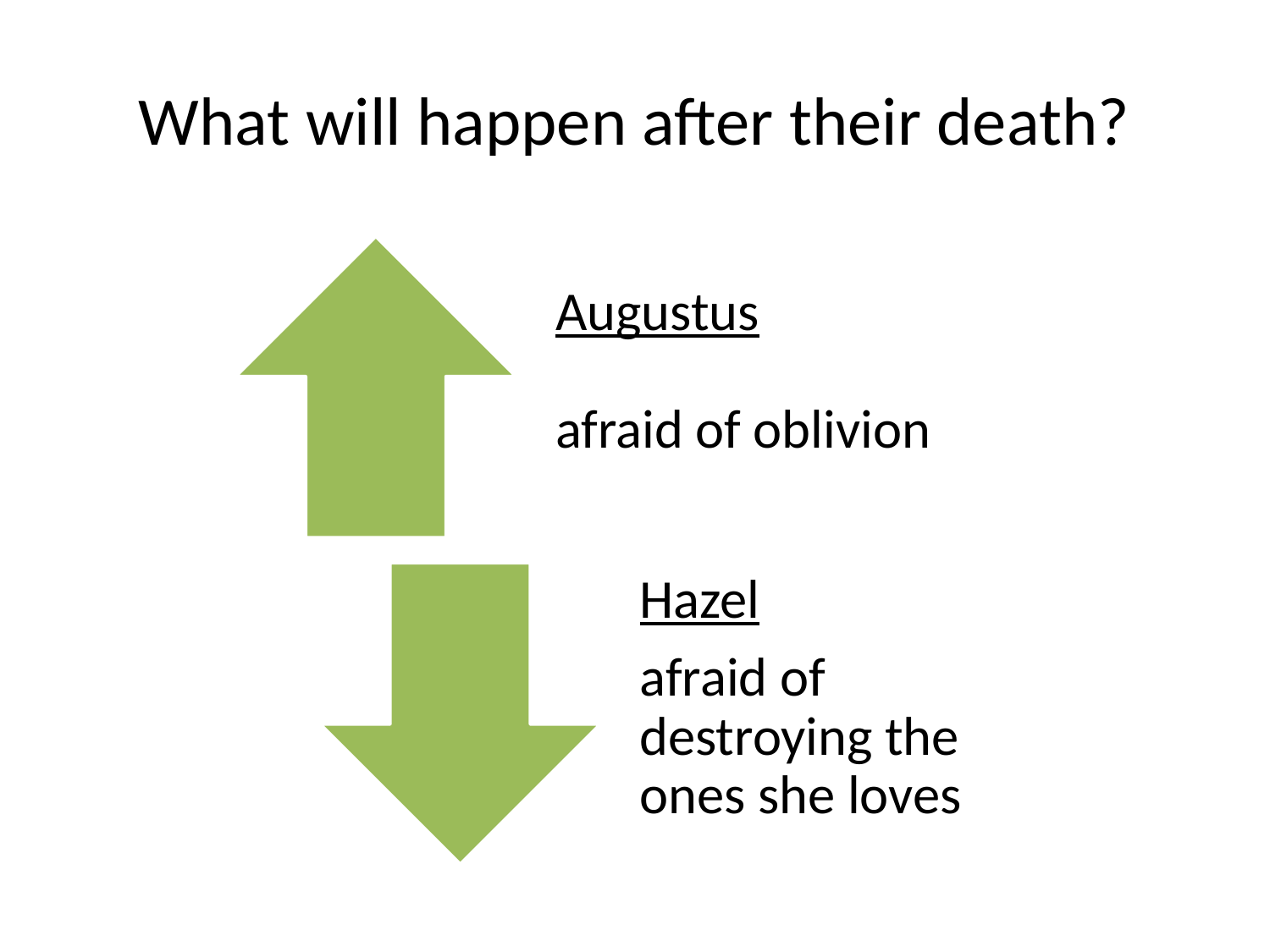

# What will happen after their death?
Augustus
afraid of oblivion
Hazel
afraid of destroying the ones she loves